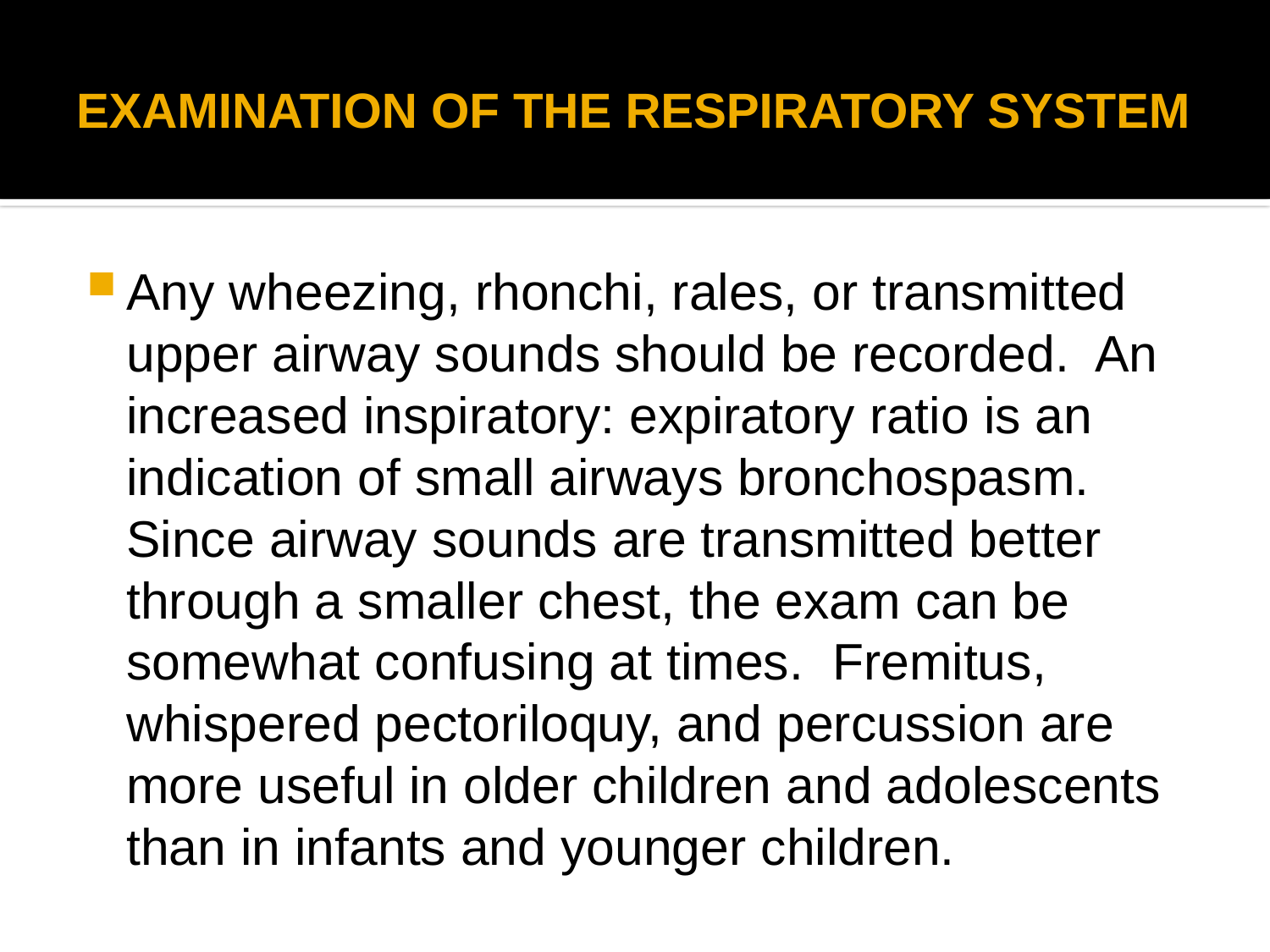

# EXAMINATION OF THE RESPIRATORY SYSTEM
Any wheezing, rhonchi, rales, or transmitted upper airway sounds should be recorded.  An increased inspiratory: expiratory ratio is an indication of small airways bronchospasm.  Since airway sounds are transmitted better through a smaller chest, the exam can be somewhat confusing at times.  Fremitus, whispered pectoriloquy, and percussion are more useful in older children and adolescents than in infants and younger children.